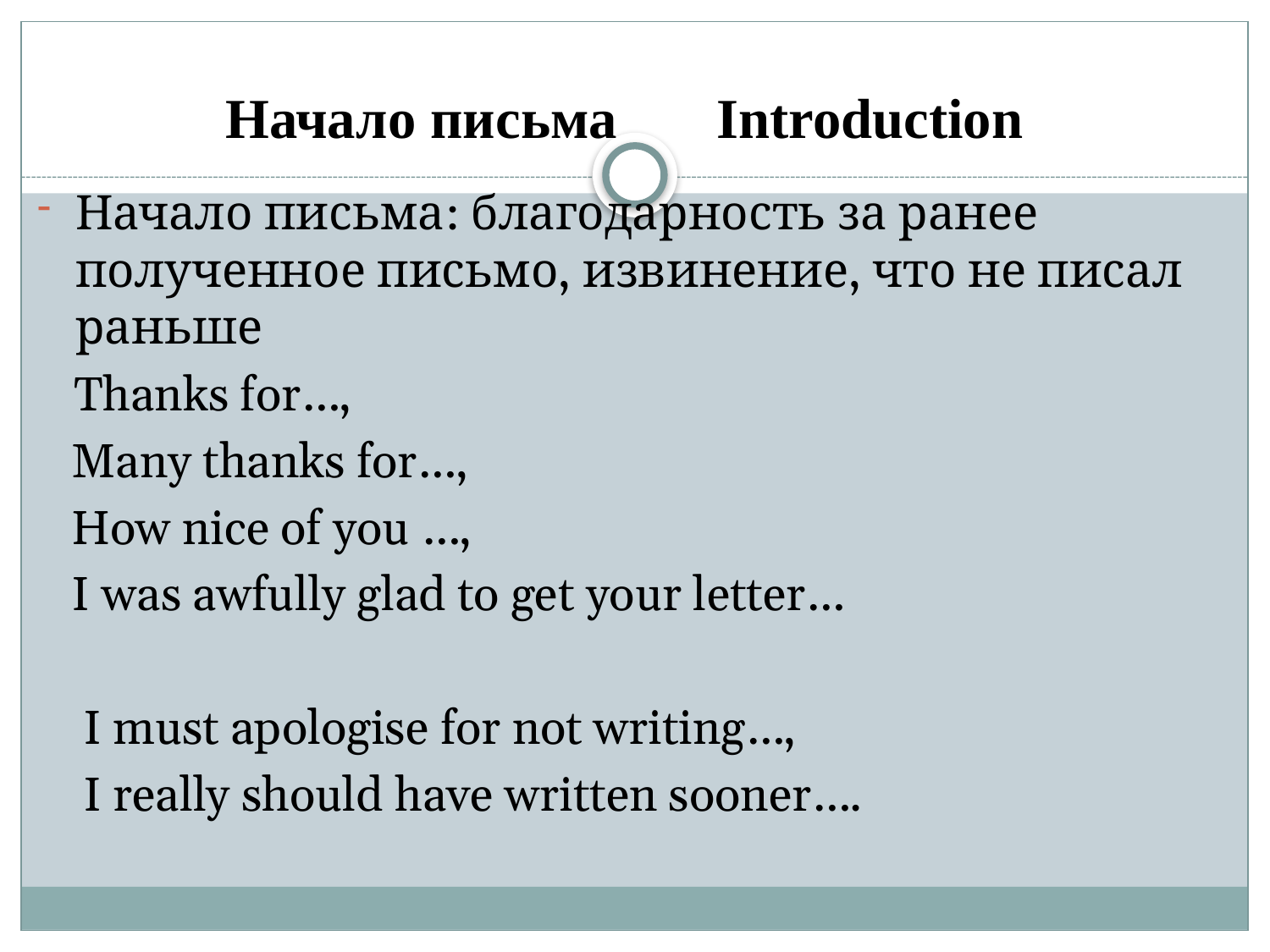

# Начало письма       Introduction
Начало письма: благодарность за ранее полученное письмо, извинение, что не писал раньше
   Thanks for…,
   Many thanks for…,
   How nice of you …,
   I was awfully glad to get your letter…

    I must apologise for not writing…,
    I really should have written sooner….